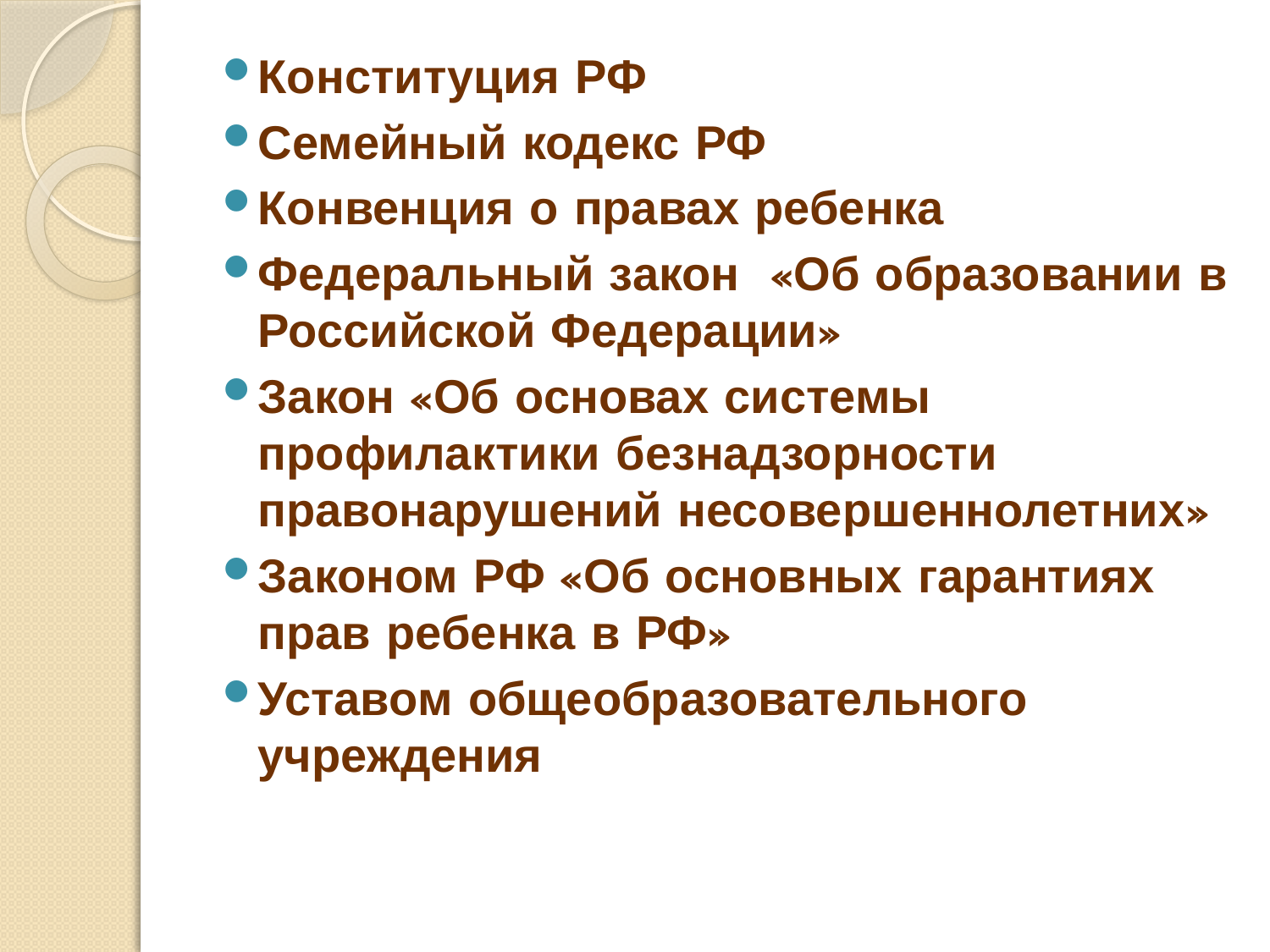

Конституция РФ
Семейный кодекс РФ
Конвенция о правах ребенка
Федеральный закон  «Об образовании в Российской Федерации»
Закон «Об основах системы профилактики безнадзорности правонарушений несовершеннолетних»
Законом РФ «Об основных гарантиях прав ребенка в РФ»
Уставом общеобразовательного учреждения